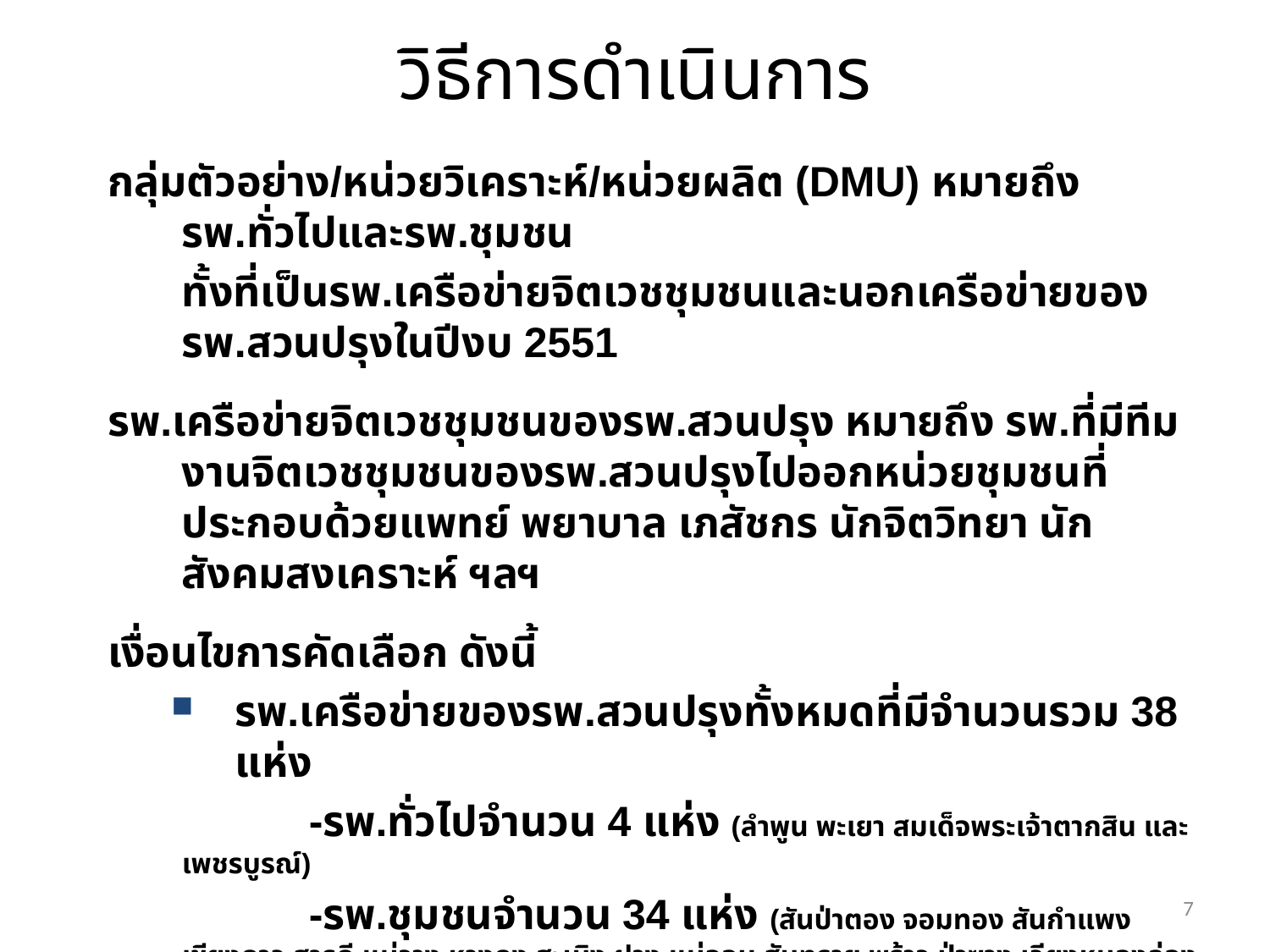

# วิธีการดำเนินการ
กลุ่มตัวอย่าง/หน่วยวิเคราะห์/หน่วยผลิต (DMU) หมายถึง รพ.ทั่วไปและรพ.ชุมชน
	ทั้งที่เป็นรพ.เครือข่ายจิตเวชชุมชนและนอกเครือข่ายของรพ.สวนปรุงในปีงบ 2551

รพ.เครือข่ายจิตเวชชุมชนของรพ.สวนปรุง หมายถึง รพ.ที่มีทีมงานจิตเวชชุมชนของรพ.สวนปรุงไปออกหน่วยชุมชนที่ประกอบด้วยแพทย์ พยาบาล เภสัชกร นักจิตวิทยา นักสังคมสงเคราะห์ ฯลฯ

เงื่อนไขการคัดเลือก ดังนี้
รพ.เครือข่ายของรพ.สวนปรุงทั้งหมดที่มีจำนวนรวม 38 แห่ง
		-รพ.ทั่วไปจำนวน 4 แห่ง (ลำพูน พะเยา สมเด็จพระเจ้าตากสิน และเพชรบูรณ์)
		-รพ.ชุมชนจำนวน 34 แห่ง (สันป่าตอง จอมทอง สันกำแพง เชียงดาว สารภี แม่วาง หางดง สะเมิง ฝาง แม่ออน สันทราย พร้าว ป่าซาง เวียงหนองล่อง บ้านธิ แม่ทา ลี้ บ้านโฮ่ง ทุ่งหัวช้าง วังเหนือ แม่ทา ห้างฉัตร เชียงคำ ดอกคำใต้ ศรีสังวาล แม่สะเรียง ปาย เวียงป่าเป้า แม่จัน แม่สาย แม่สรวย แม่สอด สุโขทัย  และหล่มสัก)
		-รพ.อยู่นอกเครือข่าย/ไม่เป็นเครือข่ายของรพ.สวนปรุง จำนวน 25 แห่ง
7